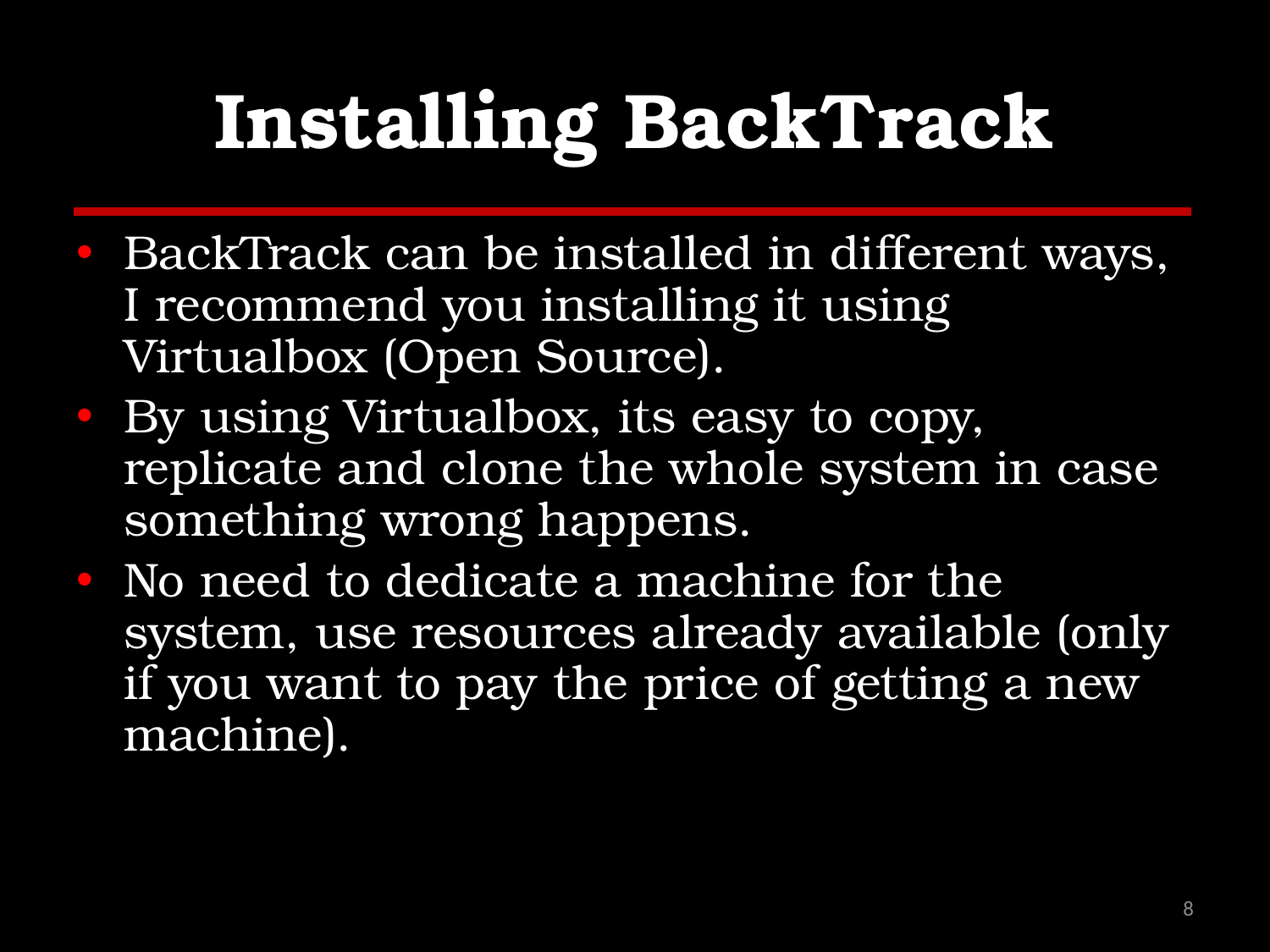

# Installing BackTrack
BackTrack can be installed in different ways, I recommend you installing it using Virtualbox (Open Source).
By using Virtualbox, its easy to copy, replicate and clone the whole system in case something wrong happens.
No need to dedicate a machine for the system, use resources already available (only if you want to pay the price of getting a new machine).
8